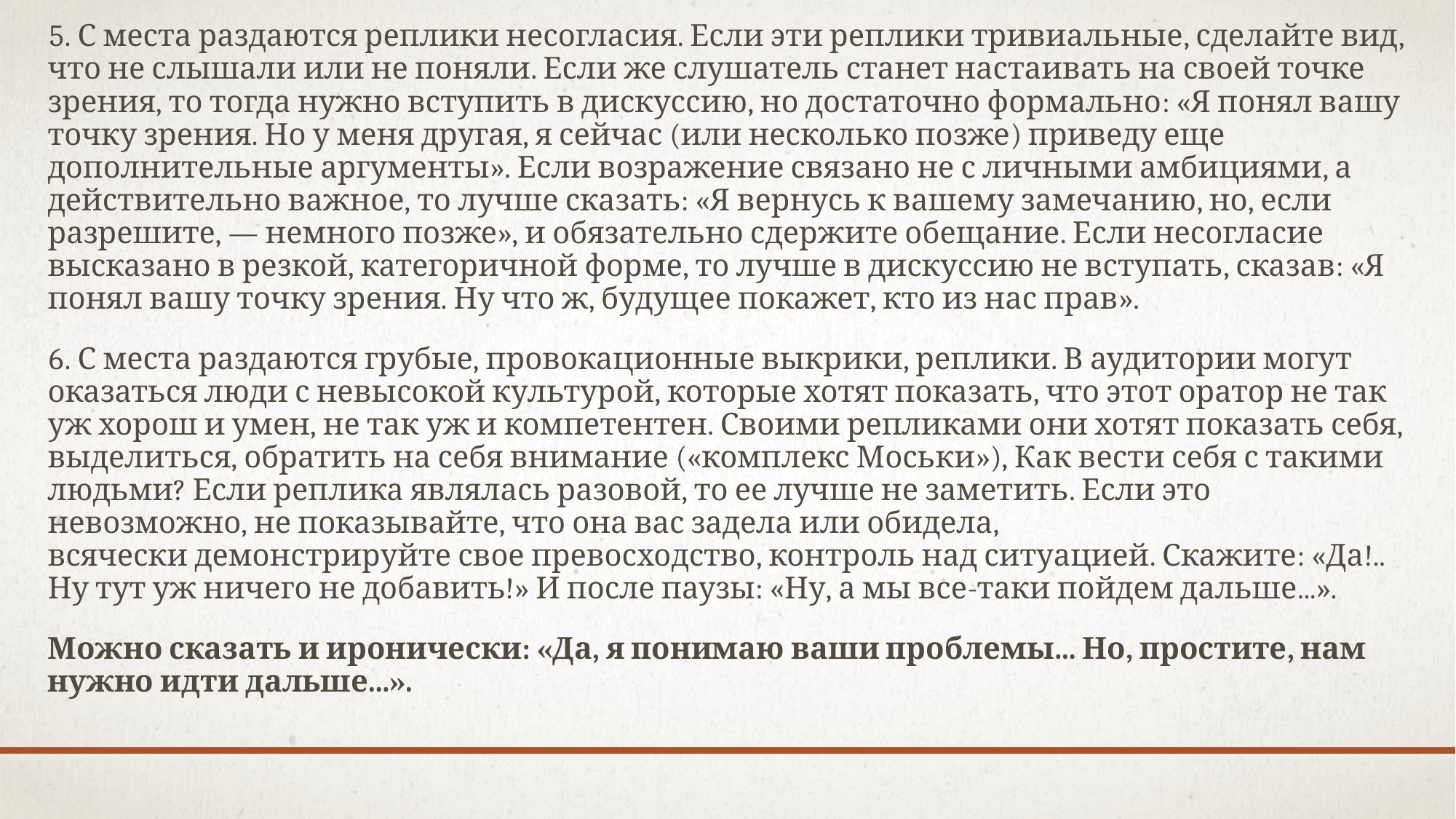

5. С места раздаются реплики несогласия. Если эти реплики тривиальные, сделайте вид, что не слышали или не поняли. Если же слушатель станет настаивать на своей точке зрения, то тогда нужно вступить в дискуссию, но достаточно формально: «Я понял вашу точку зрения. Но у меня другая, я сейчас (или несколько позже) приведу еще дополнительные аргументы». Если возражение связано не с личными амбициями, а действительно важное, то лучше сказать: «Я вернусь к вашему замечанию, но, если разрешите, — немного позже», и обязательно сдержите обещание. Если несогласие высказано в резкой, категоричной форме, то лучше в дискуссию не вступать, сказав: «Я понял вашу точку зрения. Ну что ж, будущее покажет, кто из нас прав».
6. С места раздаются грубые, провокационные выкрики, реплики. В аудитории могут оказаться люди с невысокой культурой, которые хотят показать, что этот оратор не так уж хорош и умен, не так уж и компетентен. Своими репликами они хотят показать себя, выделиться, обратить на себя внимание («комплекс Моськи»), Как вести себя с такими людьми? Если реплика являлась разовой, то ее лучше не заметить. Если это невозможно, не показывайте, что она вас задела или обидела, всячески демонстрируйте свое превосходство, контроль над ситуацией. Скажите: «Да!.. Ну тут уж ничего не добавить!» И после паузы: «Ну, а мы все-таки пойдем дальше...».
Можно сказать и иронически: «Да, я понимаю ваши проблемы... Но, простите, нам нужно идти дальше...».